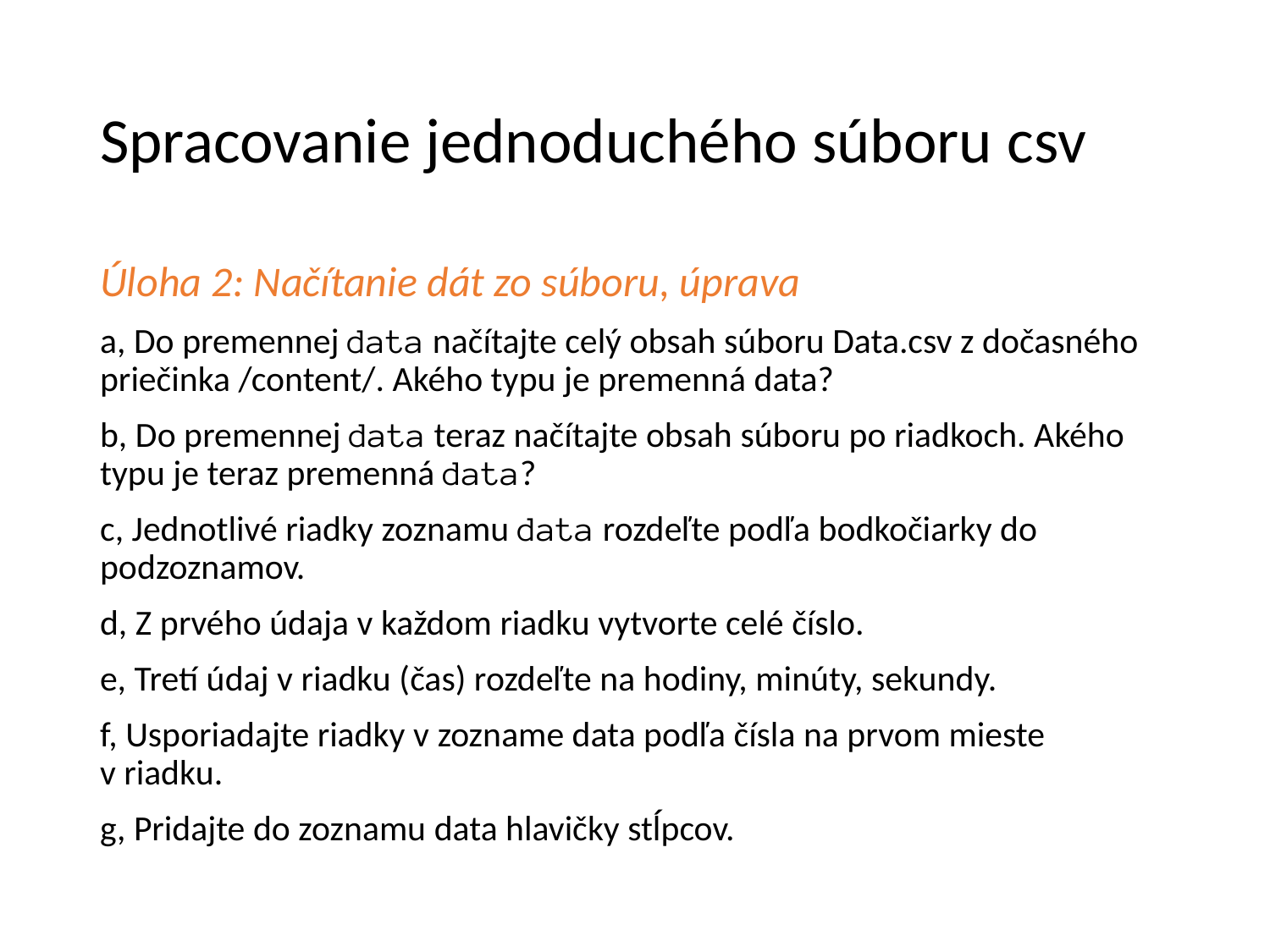

# Spracovanie jednoduchého súboru csv
Úloha 2: Načítanie dát zo súboru, úprava
a, Do premennej data načítajte celý obsah súboru Data.csv z dočasného priečinka /content/. Akého typu je premenná data?
b, Do premennej data teraz načítajte obsah súboru po riadkoch. Akého typu je teraz premenná data?
c, Jednotlivé riadky zoznamu data rozdeľte podľa bodkočiarky do podzoznamov.
d, Z prvého údaja v každom riadku vytvorte celé číslo.
e, Tretí údaj v riadku (čas) rozdeľte na hodiny, minúty, sekundy.
f, Usporiadajte riadky v zozname data podľa čísla na prvom mieste v riadku.
g, Pridajte do zoznamu data hlavičky stĺpcov.